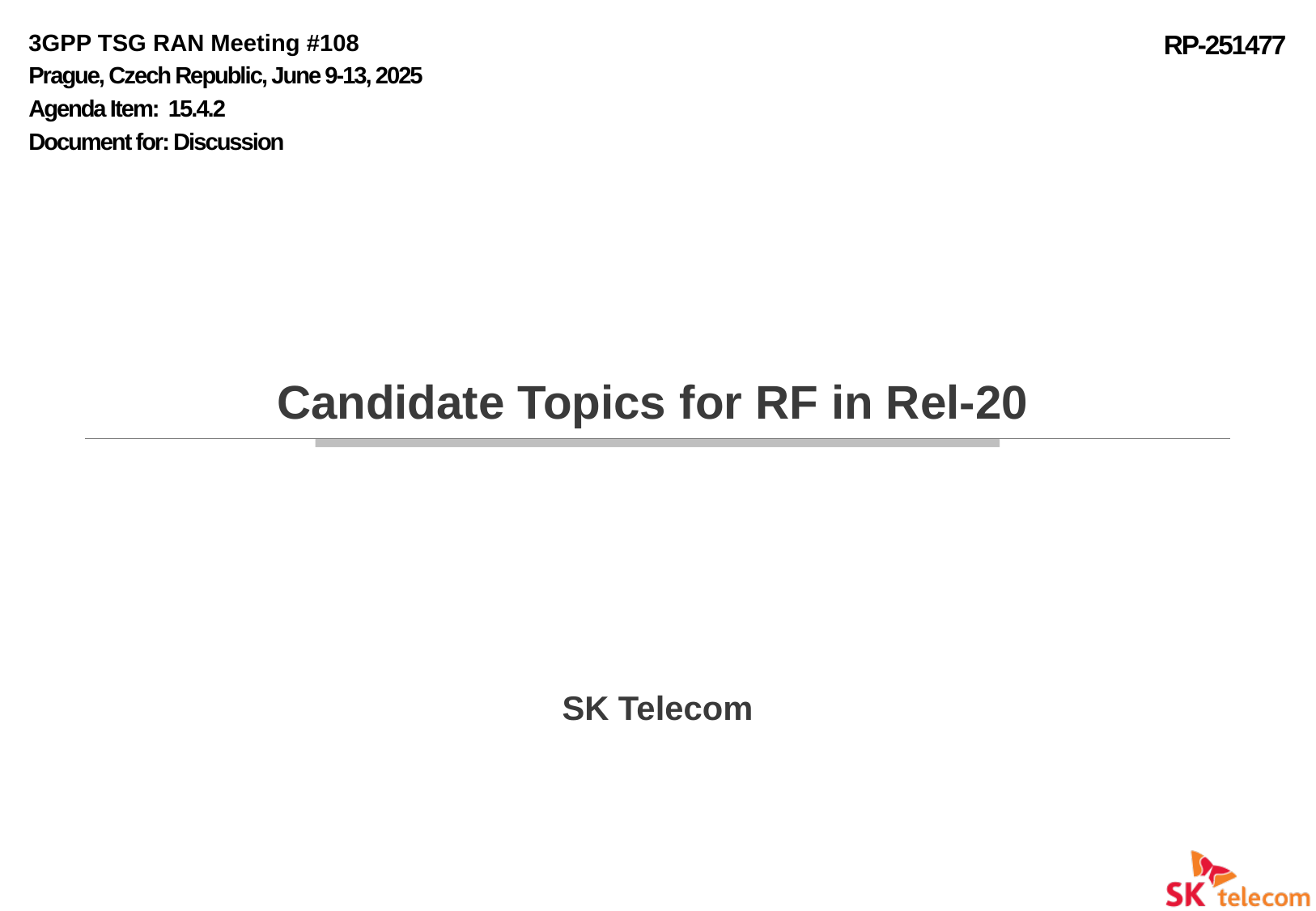

3GPP TSG RAN Meeting #108
Prague, Czech Republic, June 9-13, 2025
Agenda Item:  15.4.2
Document for: Discussion
RP-251477
Candidate Topics for RF in Rel-20

SK Telecom